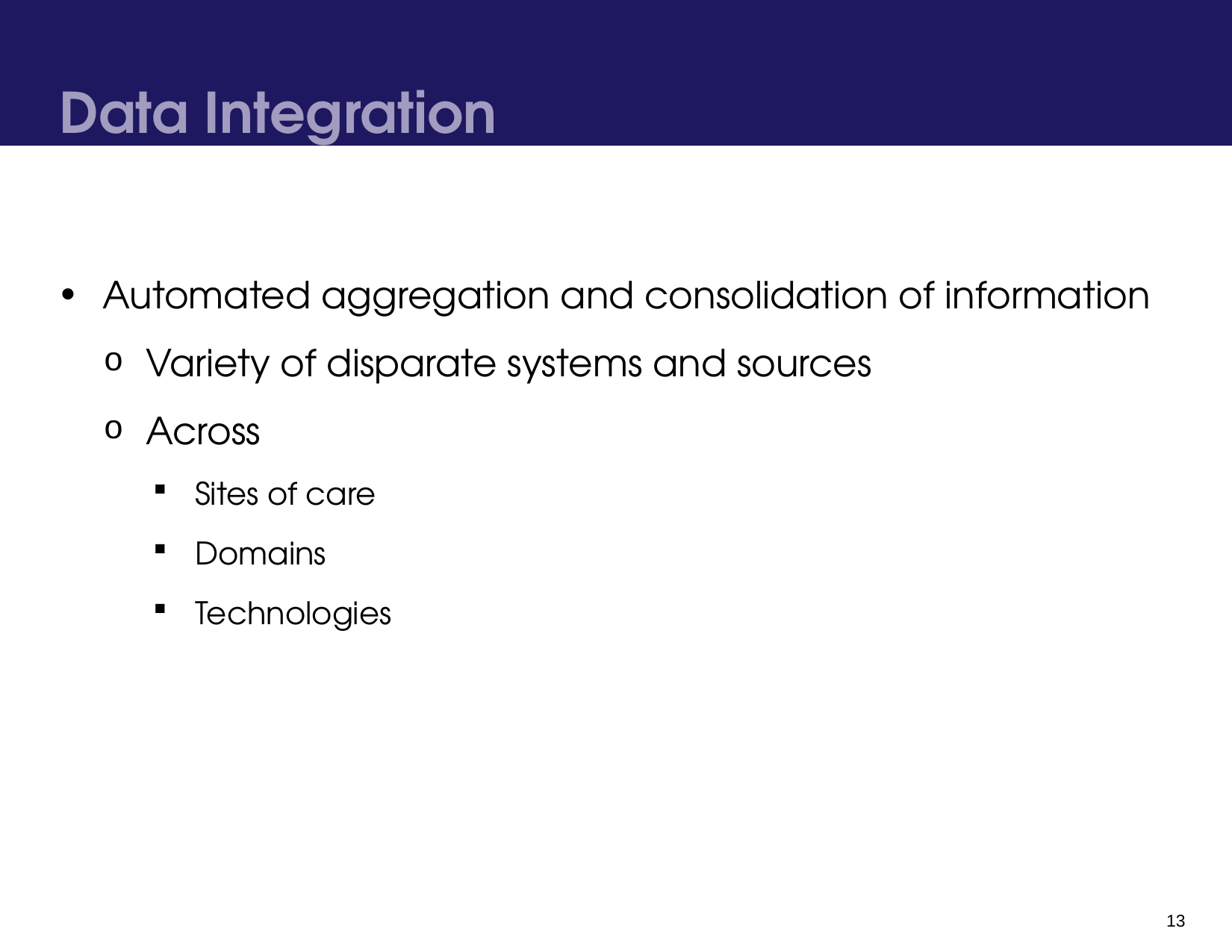

# Data Integration
Automated aggregation and consolidation of information
Variety of disparate systems and sources
Across
Sites of care
Domains
Technologies

13